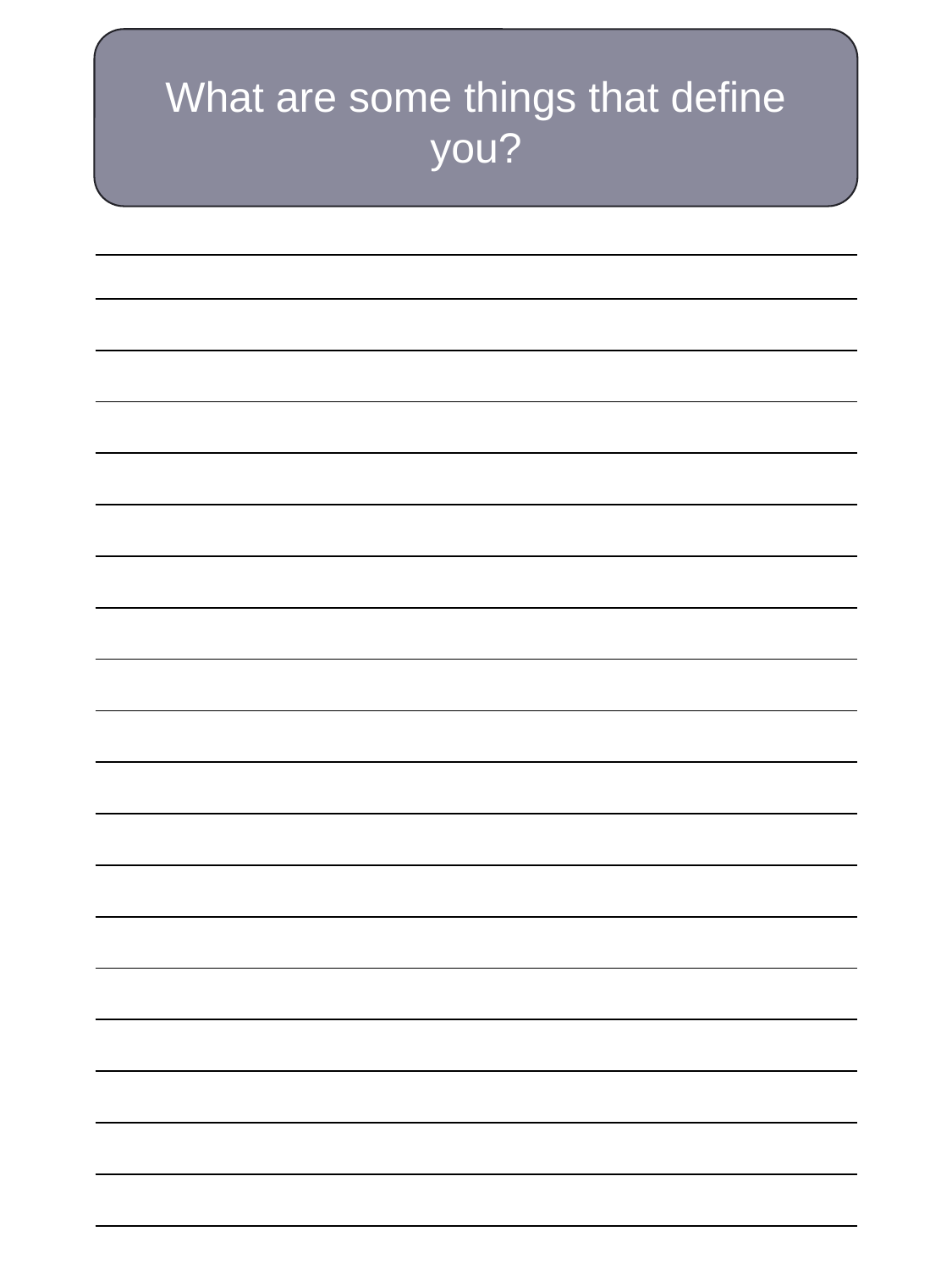

What are some things that define you?
|  |
| --- |
|  |
|  |
|  |
|  |
|  |
|  |
|  |
|  |
|  |
|  |
|  |
|  |
|  |
|  |
|  |
|  |
|  |
|  |